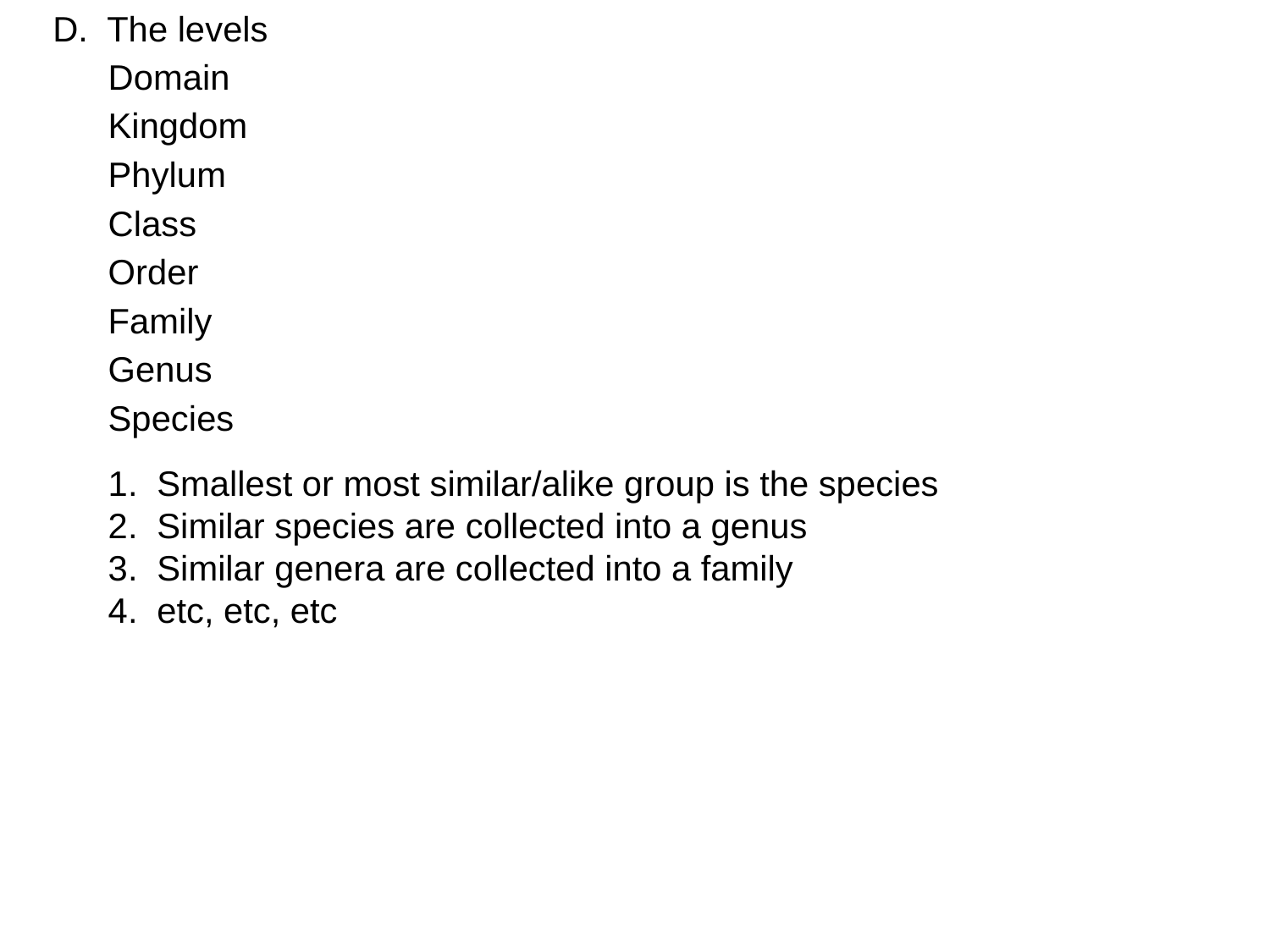

D.  The levels
	Domain
	Kingdom
	Phylum
	Class
	Order
	Family
	Genus
	Species
	1.  Smallest or most similar/alike group is the species
	2.  Similar species are collected into a genus
	3.  Similar genera are collected into a family
	4.  etc, etc, etc